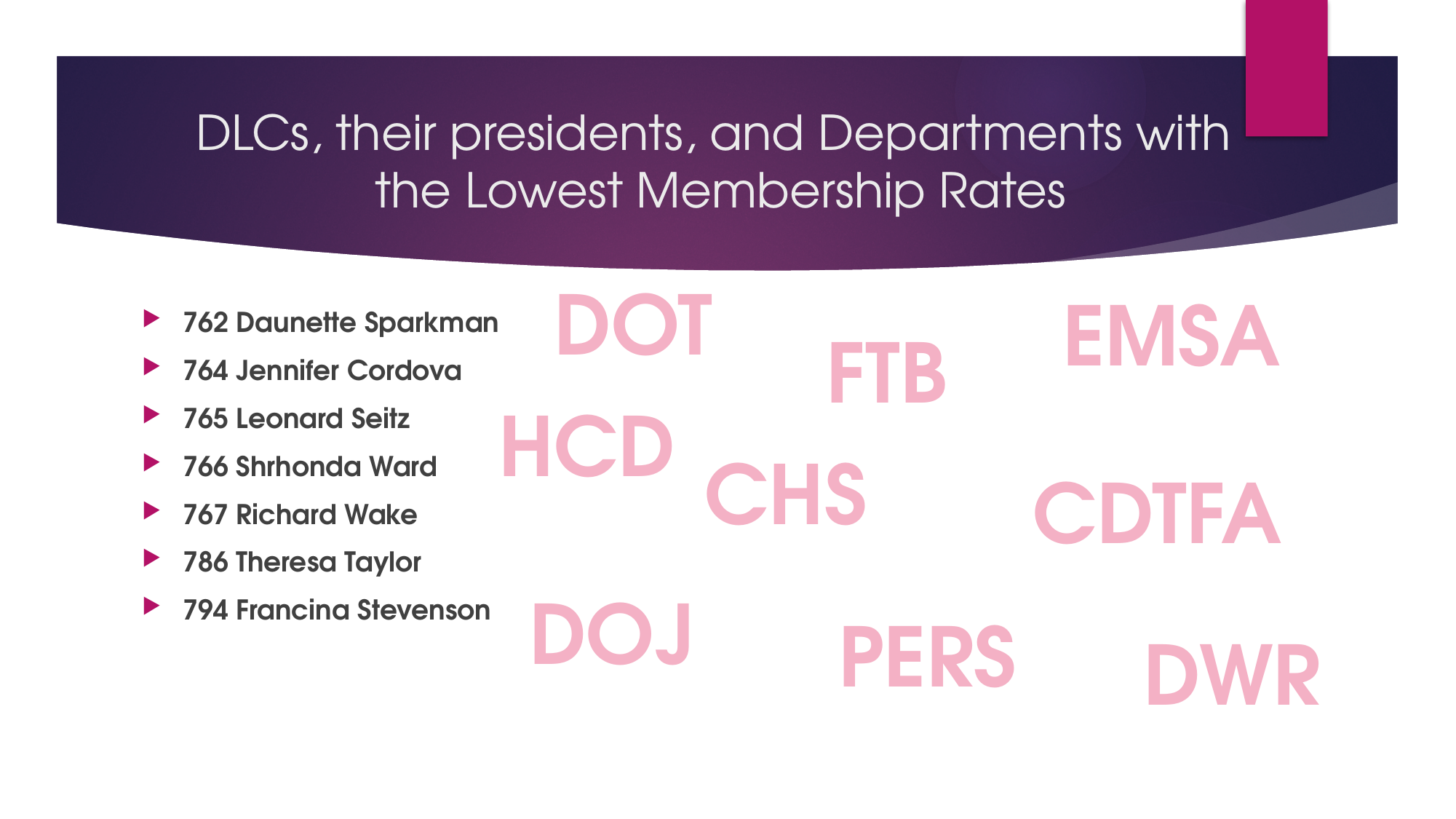

# DLCs, their presidents, and Departments with the Lowest Membership Rates

762 Daunette Sparkman
764 Jennifer Cordova
765 Leonard Seitz
766 Shrhonda Ward
767 Richard Wake
786 Theresa Taylor
794 Francina Stevenson

DOT
EMSA
FTB
HCD
CHS
CDTFA
DOJ
PERS
DWR